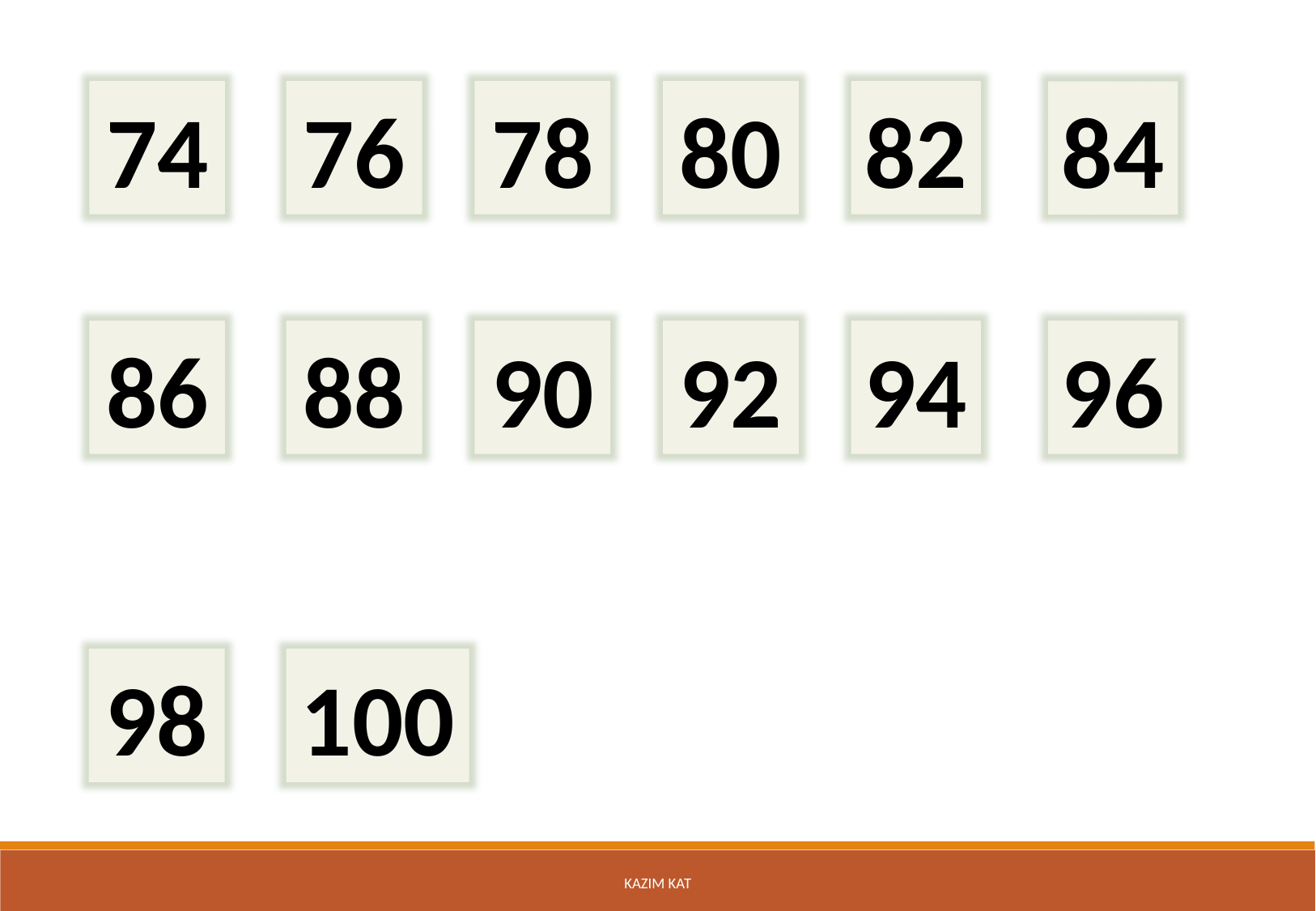

82
80
78
76
74
84
90
86
88
92
94
96
98
100
KAZIM KAT